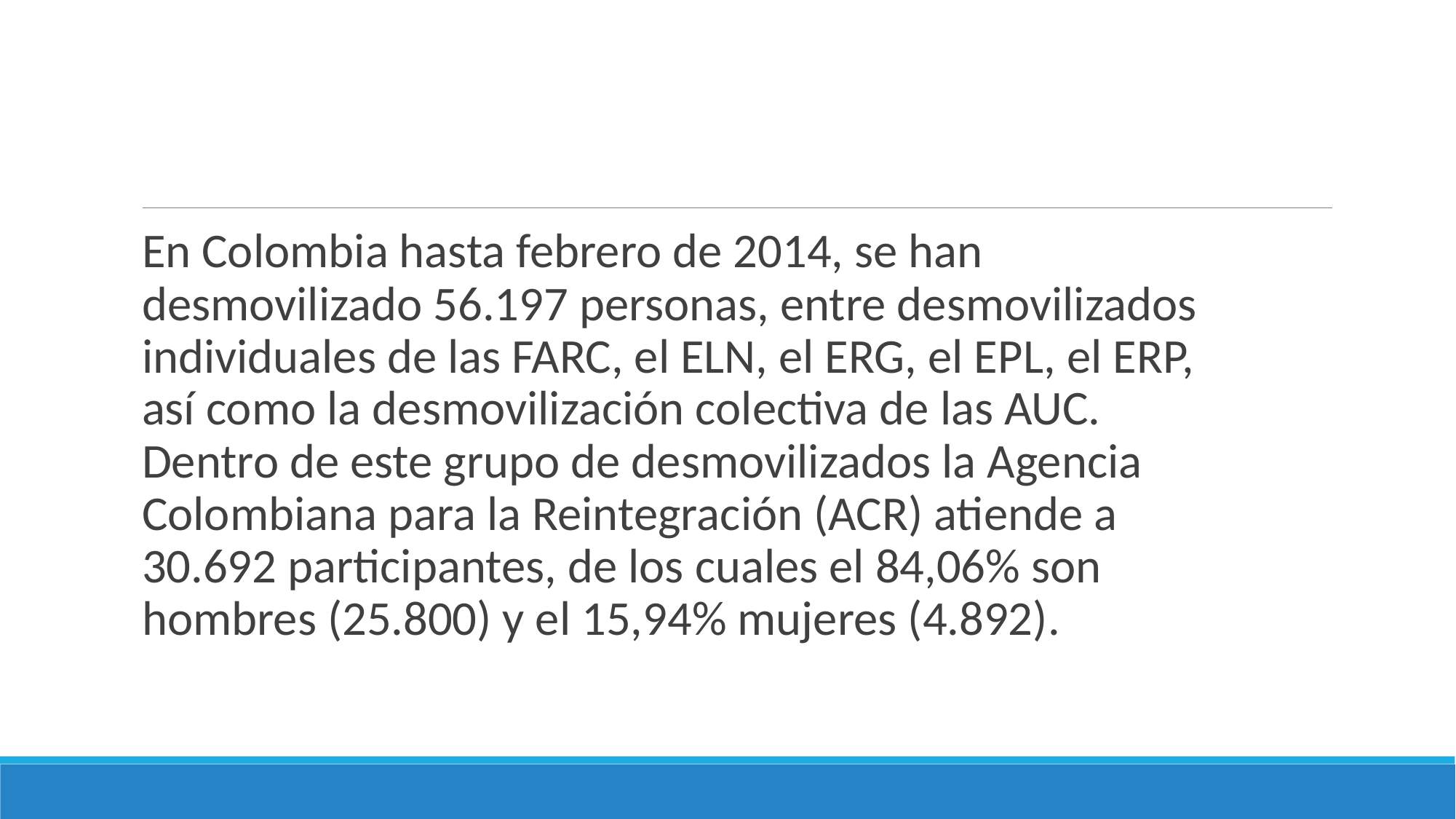

#
En Colombia hasta febrero de 2014, se han desmovilizado 56.197 personas, entre desmovilizados individuales de las FARC, el ELN, el ERG, el EPL, el ERP, así como la desmovilización colectiva de las AUC. Dentro de este grupo de desmovilizados la Agencia Colombiana para la Reintegración (ACR) atiende a 30.692 participantes, de los cuales el 84,06% son hombres (25.800) y el 15,94% mujeres (4.892).